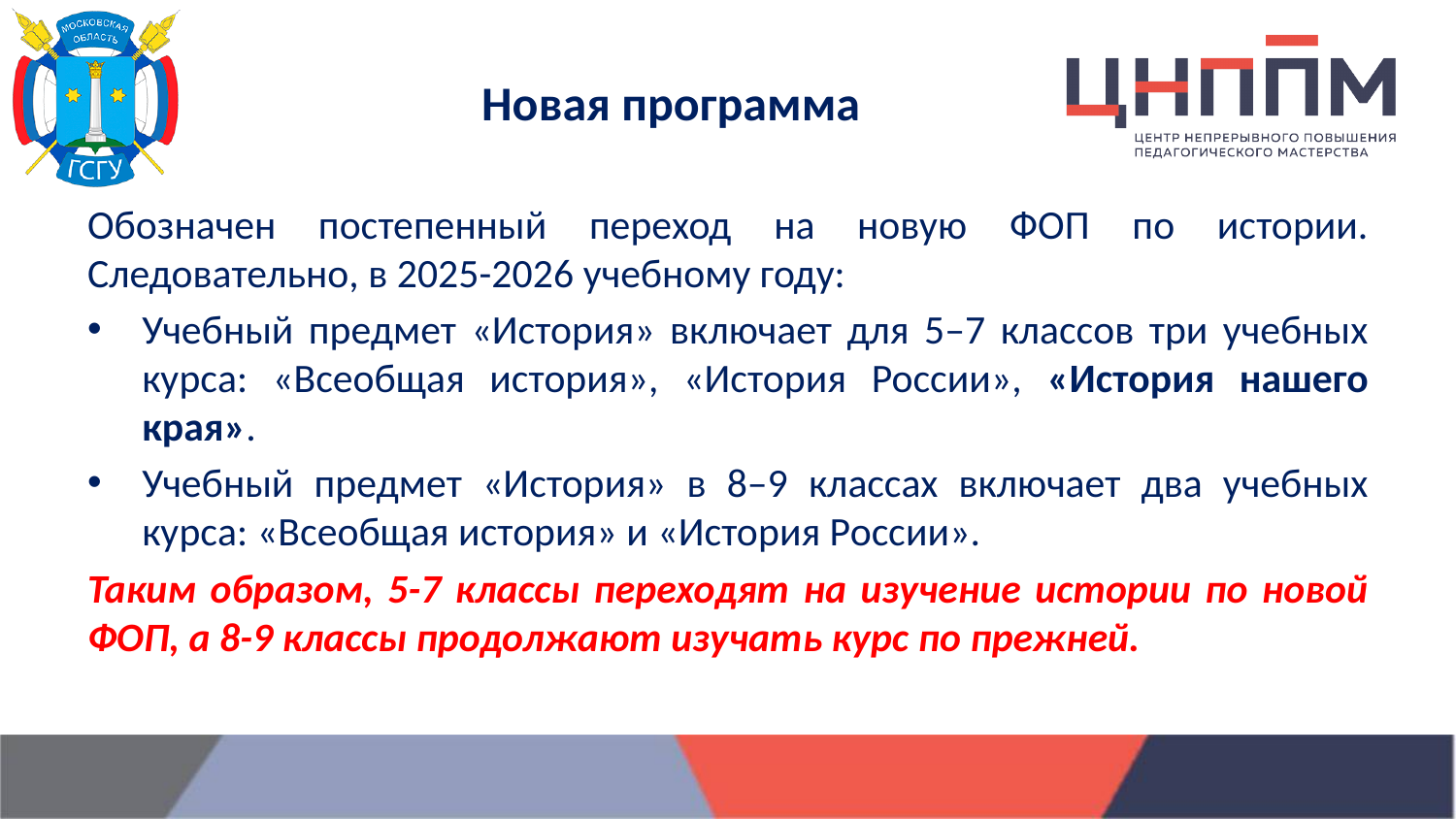

# Новая программа
Обозначен постепенный переход на новую ФОП по истории. Следовательно, в 2025-2026 учебному году:
Учебный предмет «История» включает для 5–7 классов три учебных курса: «Всеобщая история», «История России», «История нашего края».
Учебный предмет «История» в 8–9 классах включает два учебных курса: «Всеобщая история» и «История России».
Таким образом, 5-7 классы переходят на изучение истории по новой ФОП, а 8-9 классы продолжают изучать курс по прежней.